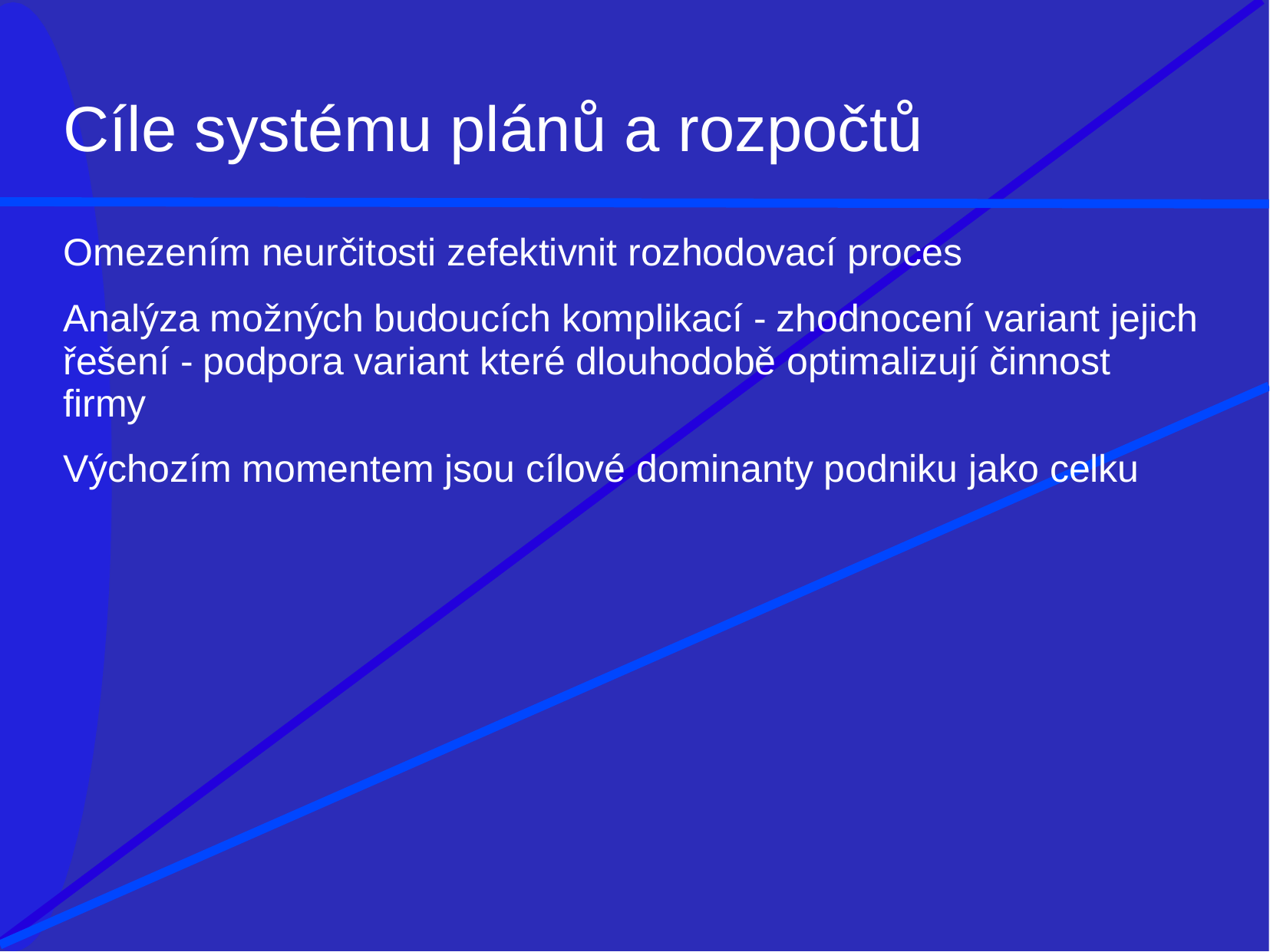

# Cíle systému plánů a rozpočtů
Omezením neurčitosti zefektivnit rozhodovací proces
Analýza možných budoucích komplikací - zhodnocení variant jejich řešení - podpora variant které dlouhodobě optimalizují činnost
firmy
Výchozím momentem jsou cílové dominanty podniku jako celku